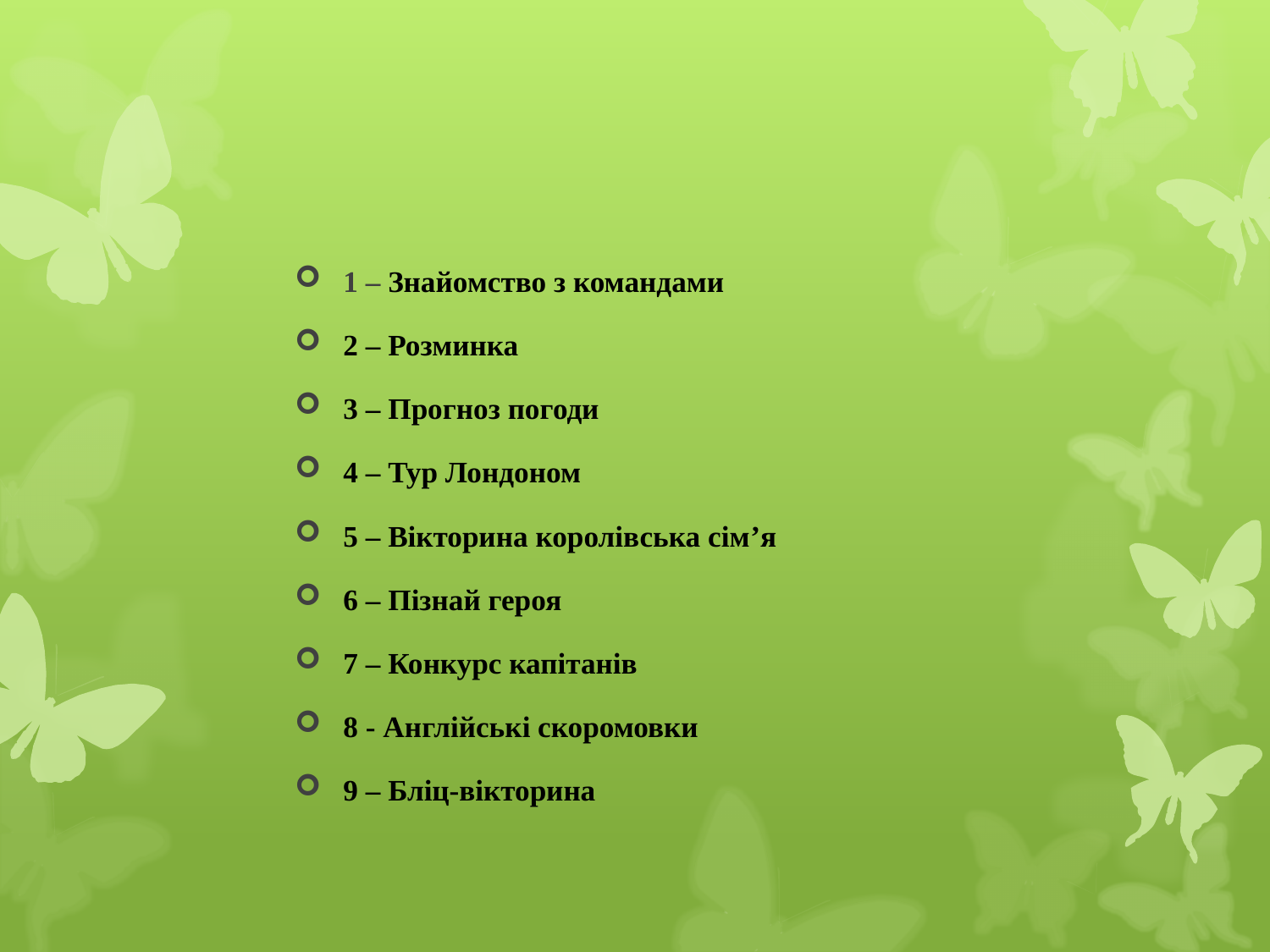

#
1 – Знайомство з командами
2 – Розминка
3 – Прогноз погоди
4 – Тур Лондоном
5 – Вікторина королівська сім’я
6 – Пізнай героя
7 – Конкурс капітанів
8 - Англійські скоромовки
9 – Бліц-вікторина